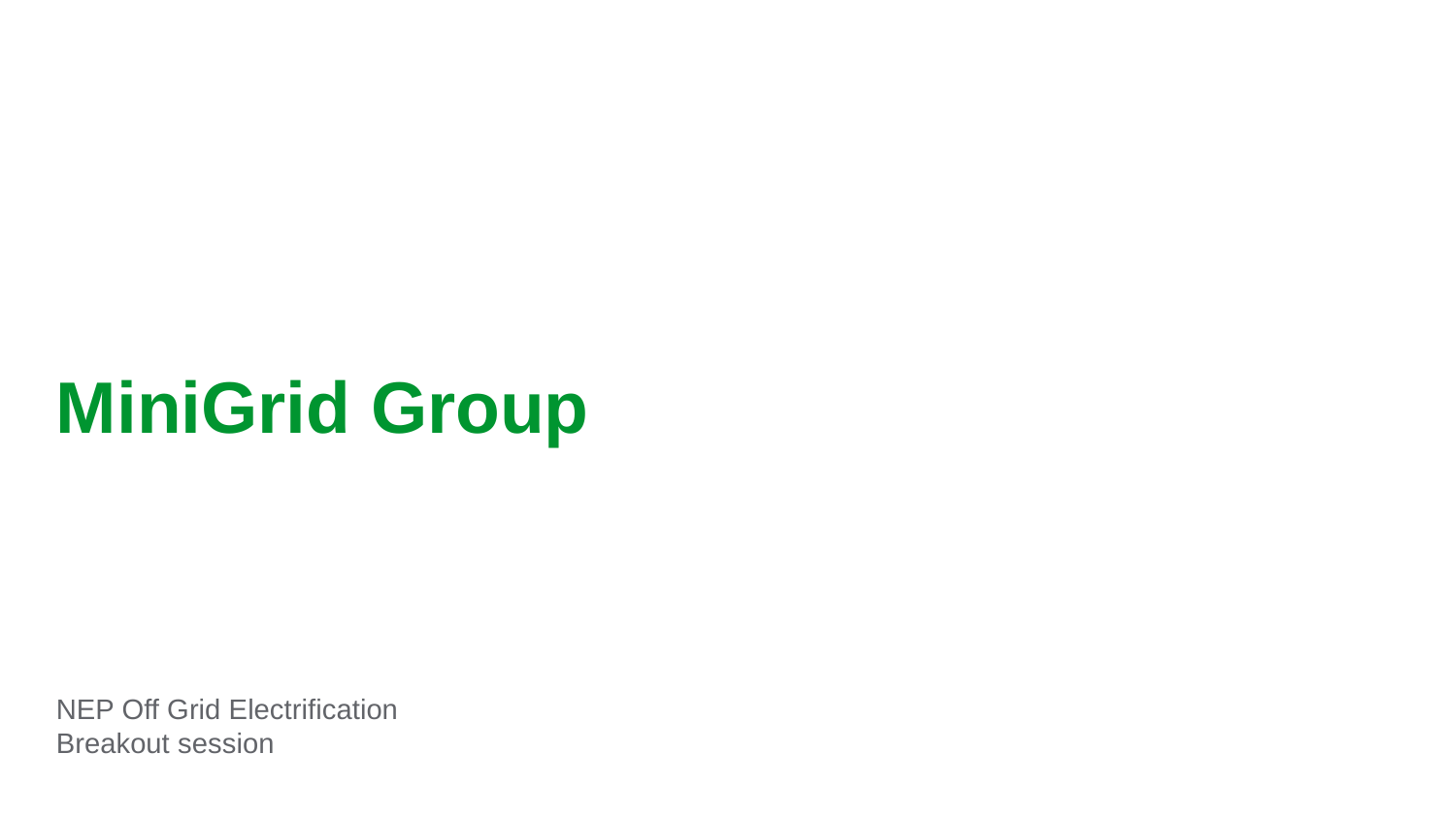

MiniGrid Group
NEP Off Grid Electrification
Breakout session